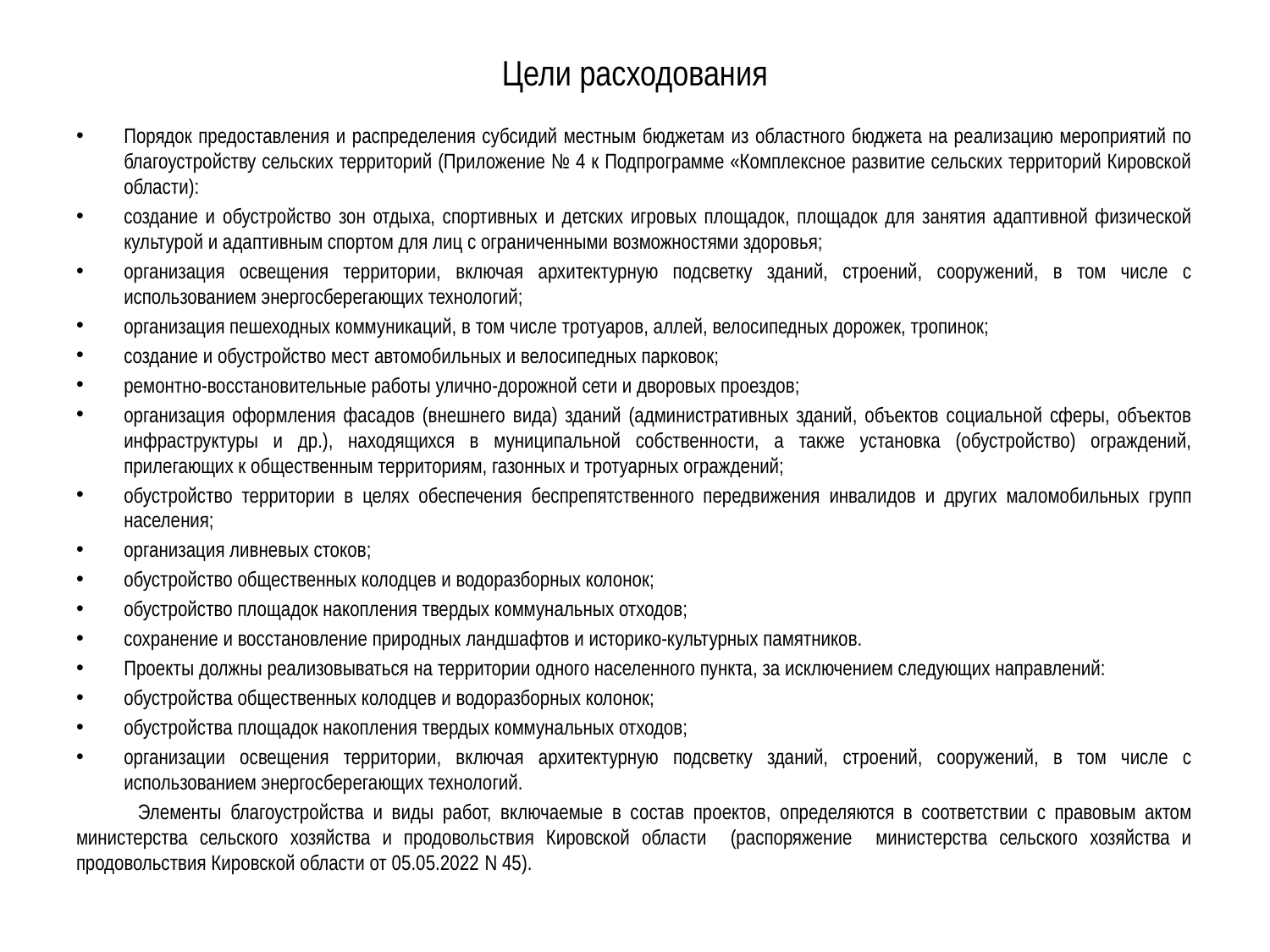

# Цели расходования
Порядок предоставления и распределения субсидий местным бюджетам из областного бюджета на реализацию мероприятий по благоустройству сельских территорий (Приложение № 4 к Подпрограмме «Комплексное развитие сельских территорий Кировской области):
создание и обустройство зон отдыха, спортивных и детских игровых площадок, площадок для занятия адаптивной физической культурой и адаптивным спортом для лиц с ограниченными возможностями здоровья;
организация освещения территории, включая архитектурную подсветку зданий, строений, сооружений, в том числе с использованием энергосберегающих технологий;
организация пешеходных коммуникаций, в том числе тротуаров, аллей, велосипедных дорожек, тропинок;
создание и обустройство мест автомобильных и велосипедных парковок;
ремонтно-восстановительные работы улично-дорожной сети и дворовых проездов;
организация оформления фасадов (внешнего вида) зданий (административных зданий, объектов социальной сферы, объектов инфраструктуры и др.), находящихся в муниципальной собственности, а также установка (обустройство) ограждений, прилегающих к общественным территориям, газонных и тротуарных ограждений;
обустройство территории в целях обеспечения беспрепятственного передвижения инвалидов и других маломобильных групп населения;
организация ливневых стоков;
обустройство общественных колодцев и водоразборных колонок;
обустройство площадок накопления твердых коммунальных отходов;
сохранение и восстановление природных ландшафтов и историко-культурных памятников.
Проекты должны реализовываться на территории одного населенного пункта, за исключением следующих направлений:
обустройства общественных колодцев и водоразборных колонок;
обустройства площадок накопления твердых коммунальных отходов;
организации освещения территории, включая архитектурную подсветку зданий, строений, сооружений, в том числе с использованием энергосберегающих технологий.
Элементы благоустройства и виды работ, включаемые в состав проектов, определяются в соответствии с правовым актом министерства сельского хозяйства и продовольствия Кировской области  (распоряжение  министерства сельского хозяйства и продовольствия Кировской области от 05.05.2022 N 45).